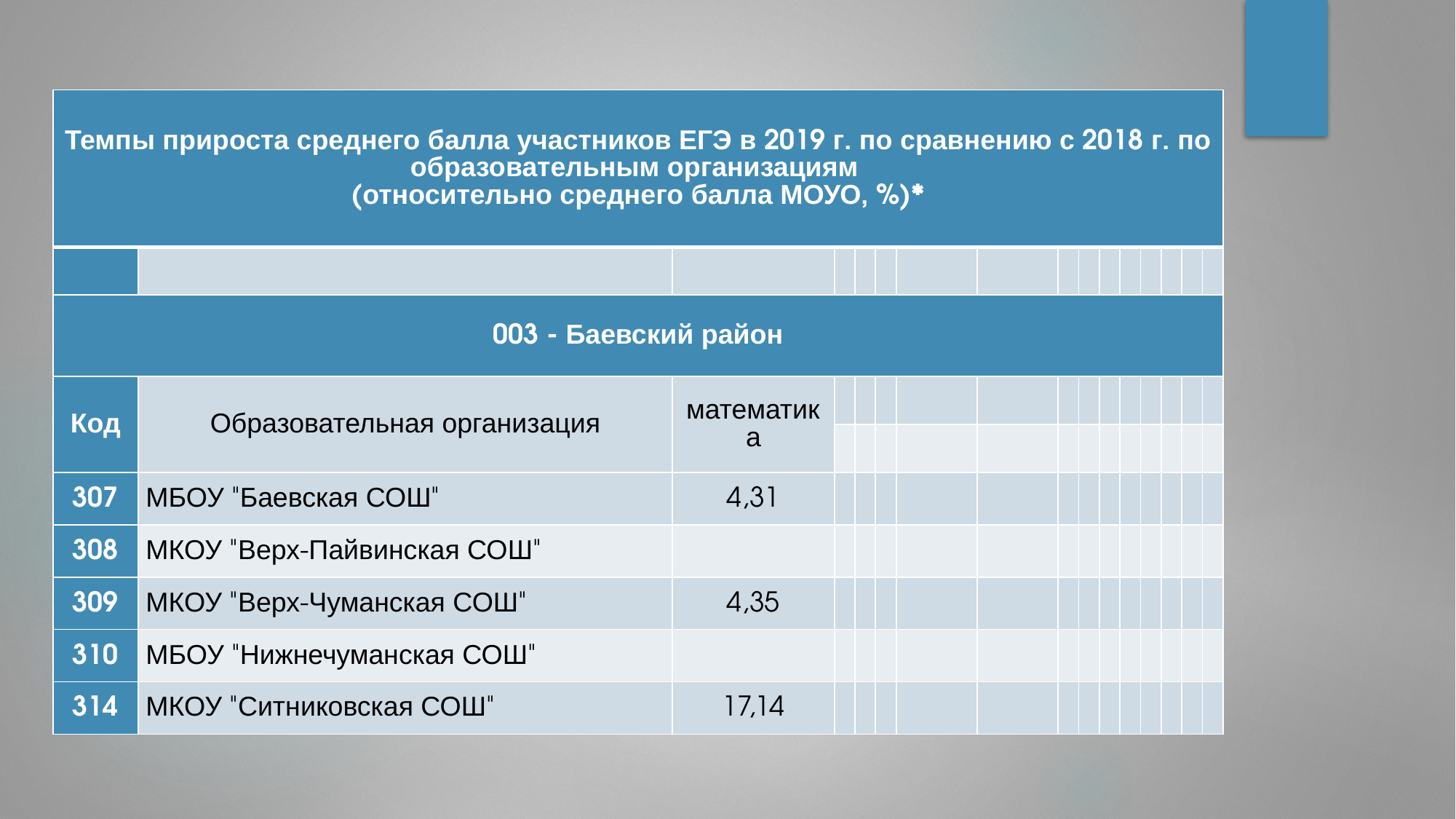

#
| Темпы прироста среднего балла участников ЕГЭ в 2019 г. по сравнению с 2018 г. по образовательным организациям (относительно среднего балла МОУО, %)\* |  |  |  |  |  |  |  |  |  |  |  |  |  |  |  |
| --- | --- | --- | --- | --- | --- | --- | --- | --- | --- | --- | --- | --- | --- | --- | --- |
|  |  |  |  |  |  |  |  |  |  |  |  |  |  |  |  |
| 003 - Баевский район |  |  |  |  |  |  |  |  |  |  |  |  |  |  |  |
| Код | Образовательная организация | математика |  |  |  |  |  |  |  |  |  |  |  |  |  |
|  |  |  |  |  |  |  |  |  |  |  |  |  |  |  |  |
| 307 | МБОУ "Баевская СОШ" | 4,31 |  |  |  |  |  |  |  |  |  |  |  |  |  |
| 308 | МКОУ "Верх-Пайвинская СОШ" |  |  |  |  |  |  |  |  |  |  |  |  |  |  |
| 309 | МКОУ "Верх-Чуманская СОШ" | 4,35 |  |  |  |  |  |  |  |  |  |  |  |  |  |
| 310 | МБОУ "Нижнечуманская СОШ" |  |  |  |  |  |  |  |  |  |  |  |  |  |  |
| 314 | МКОУ "Ситниковская СОШ" | 17,14 |  |  |  |  |  |  |  |  |  |  |  |  |  |